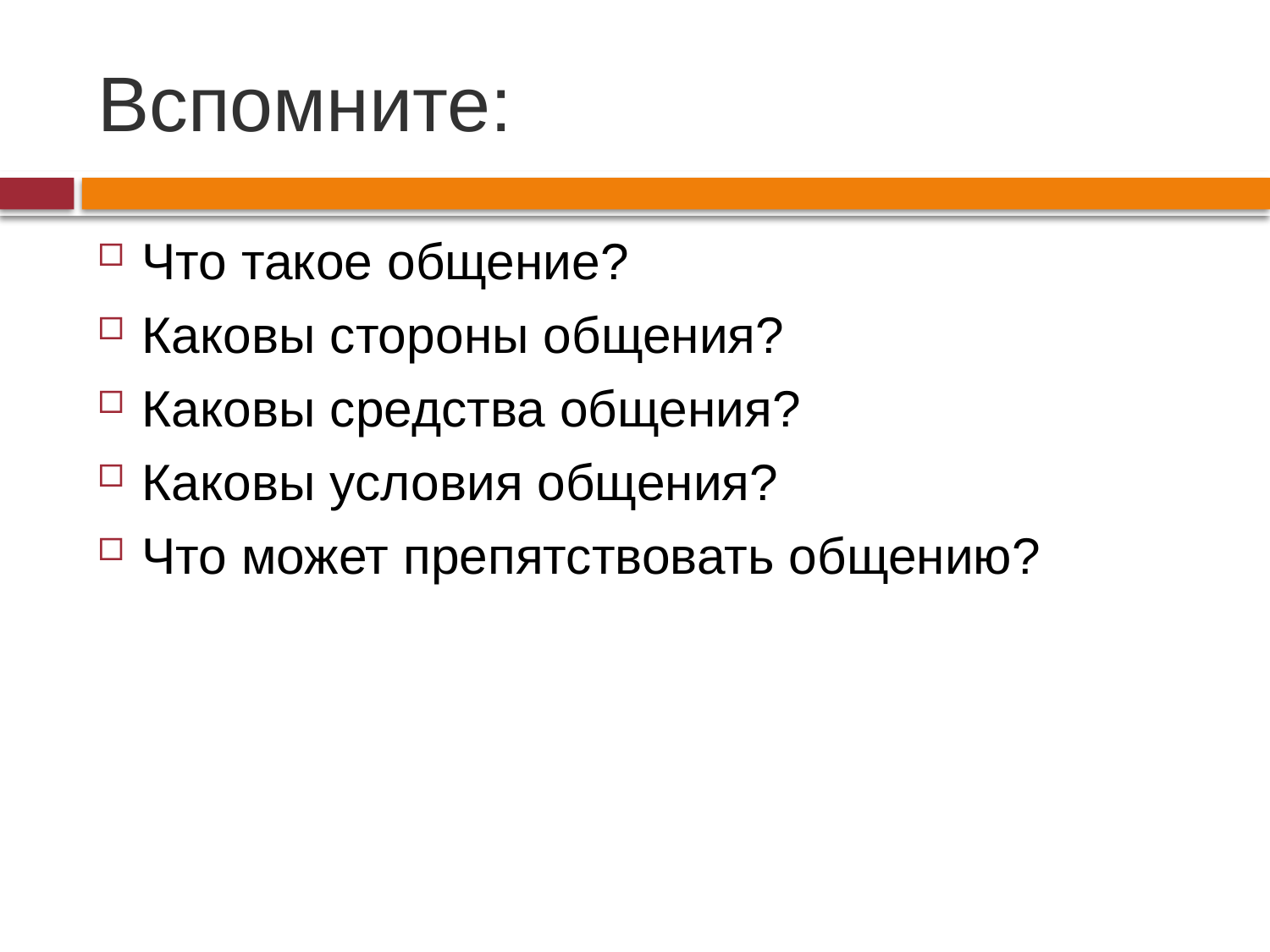

# Вспомните:
Что такое общение?
Каковы стороны общения?
Каковы средства общения?
Каковы условия общения?
Что может препятствовать общению?